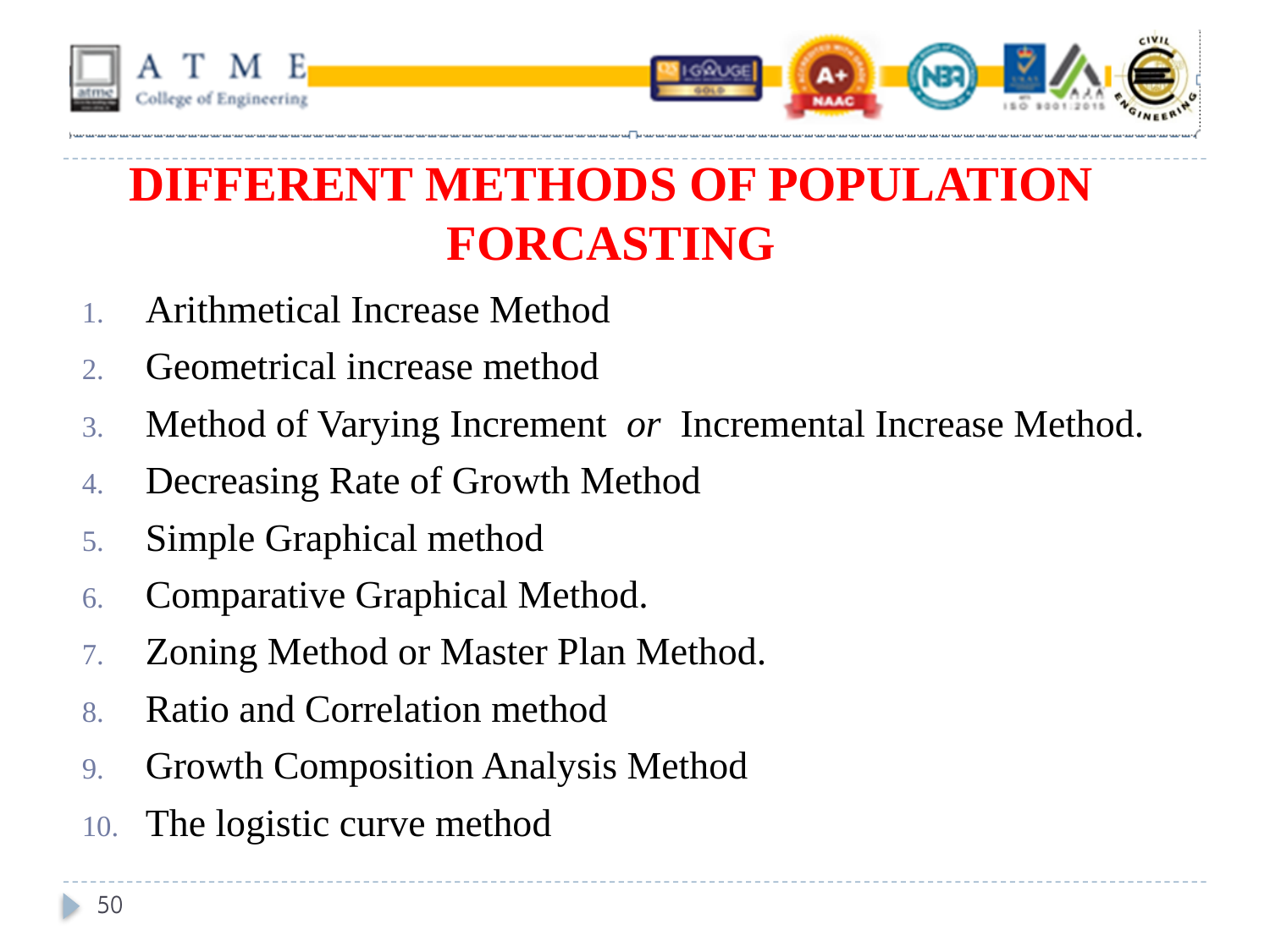

# DIFFERENT METHODS OF POPULATION FORCASTING
Arithmetical Increase Method
Geometrical increase method
Method of Varying Increment  or  Incremental Increase Method.
Decreasing Rate of Growth Method
Simple Graphical method
Comparative Graphical Method.
Zoning Method or Master Plan Method.
Ratio and Correlation method
Growth Composition Analysis Method
The logistic curve method

50